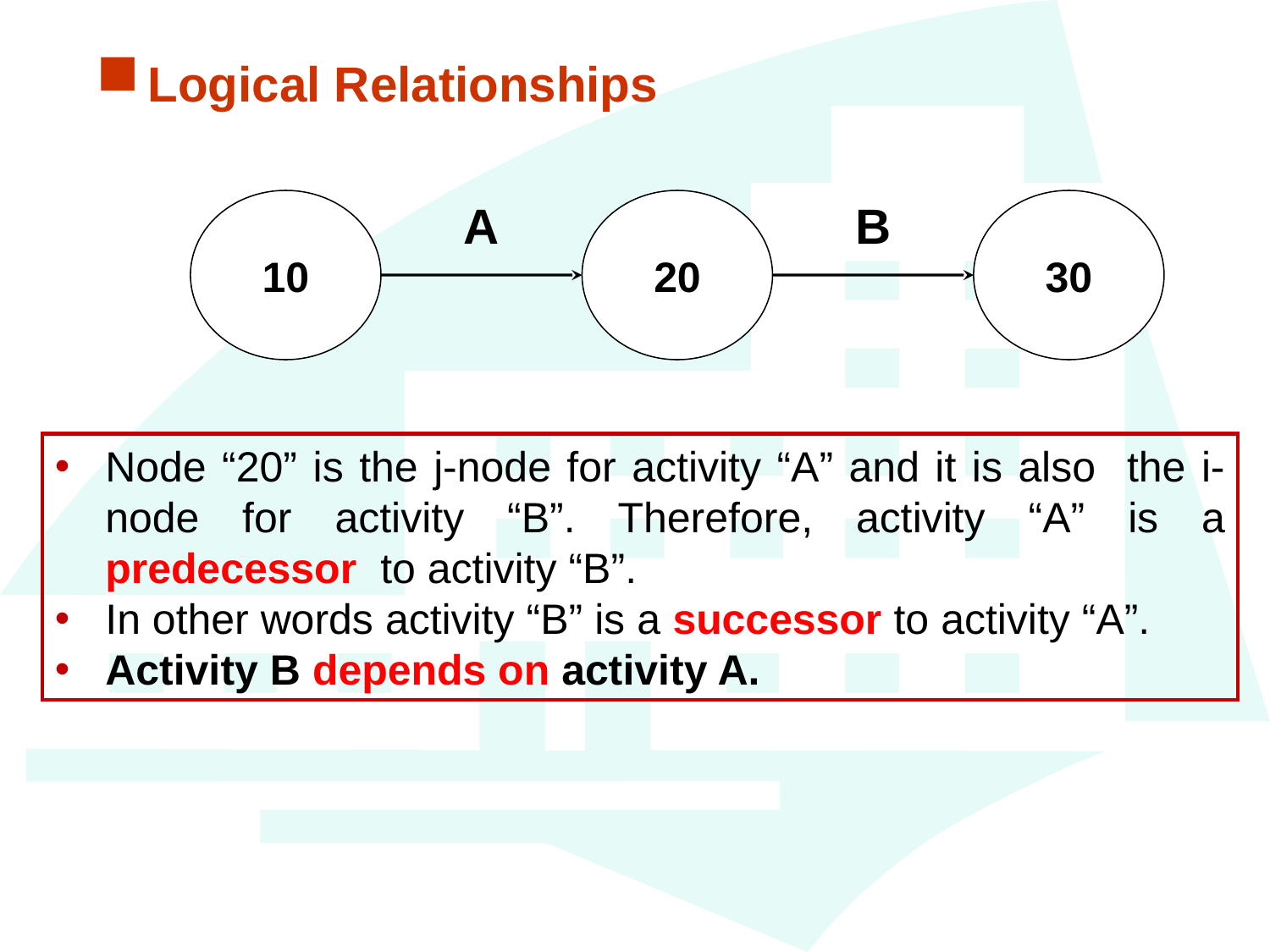

Logical Relationships
10
20
30
A
B

Node “20” is the j-node for activity “A” and it is also  the i-node for activity “B”. Therefore, activity “A” is a predecessor  to activity “B”.
In other words activity “B” is a successor to activity “A”.
Activity B depends on activity A.